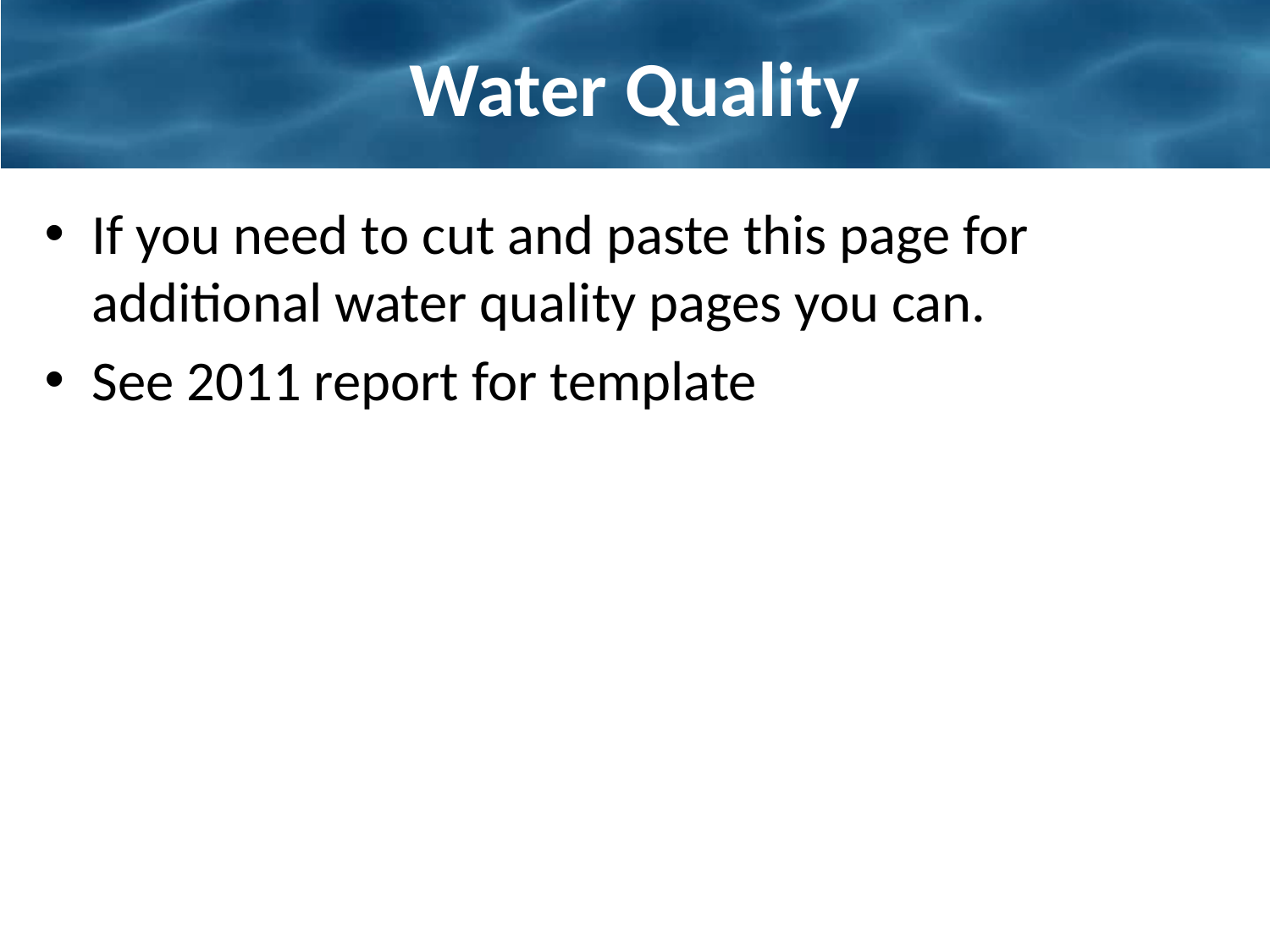

# Water Quality
If you need to cut and paste this page for additional water quality pages you can.
See 2011 report for template